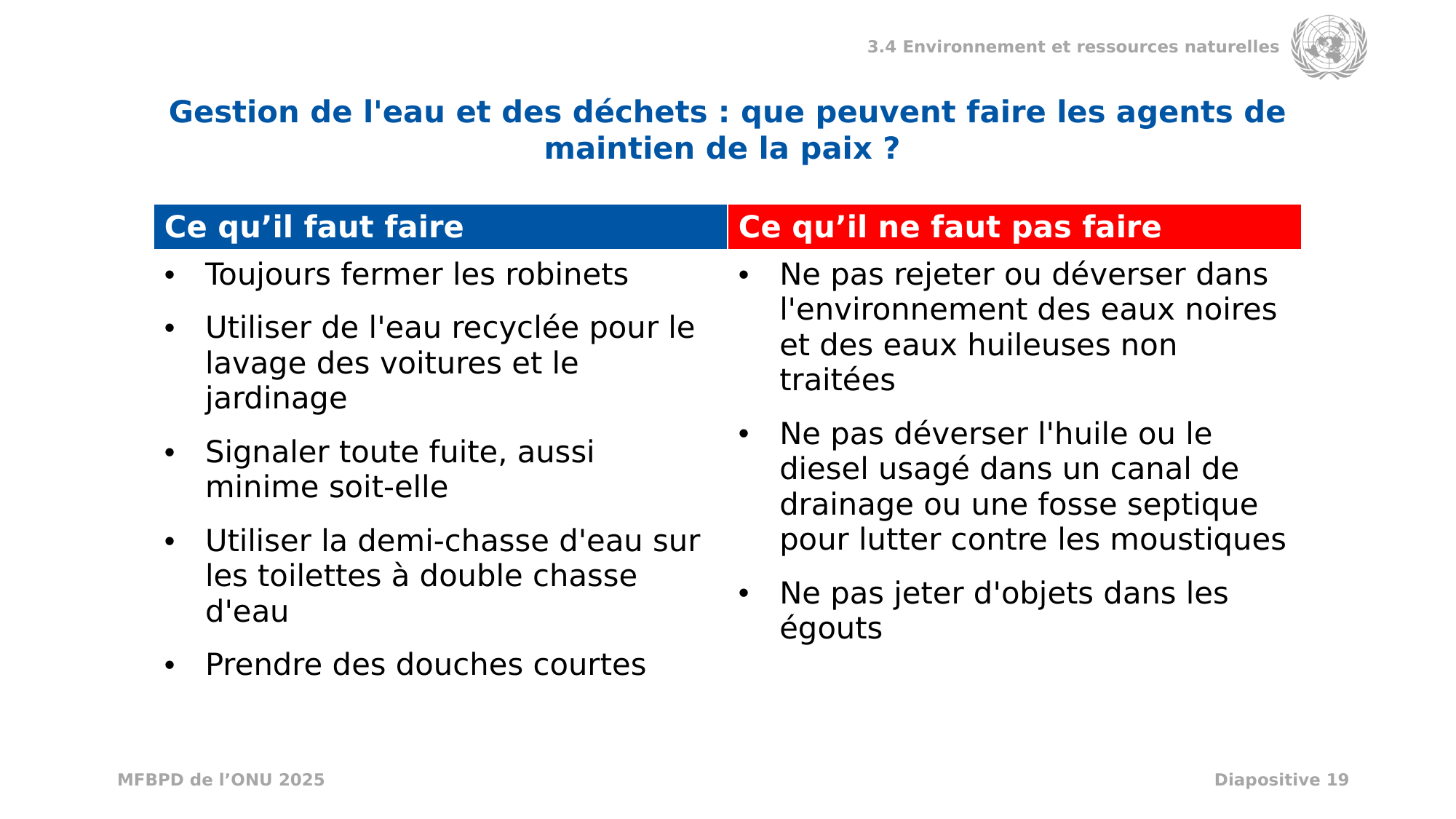

Gestion de l'eau et des déchets : que peuvent faire les agents de maintien de la paix ?
| Ce qu’il faut faire | Ce qu’il ne faut pas faire |
| --- | --- |
| Toujours fermer les robinets Utiliser de l'eau recyclée pour le lavage des voitures et le jardinage Signaler toute fuite, aussi minime soit-elle Utiliser la demi-chasse d'eau sur les toilettes à double chasse d'eau Prendre des douches courtes | Ne pas rejeter ou déverser dans l'environnement des eaux noires et des eaux huileuses non traitées Ne pas déverser l'huile ou le diesel usagé dans un canal de drainage ou une fosse septique pour lutter contre les moustiques Ne pas jeter d'objets dans les égouts |